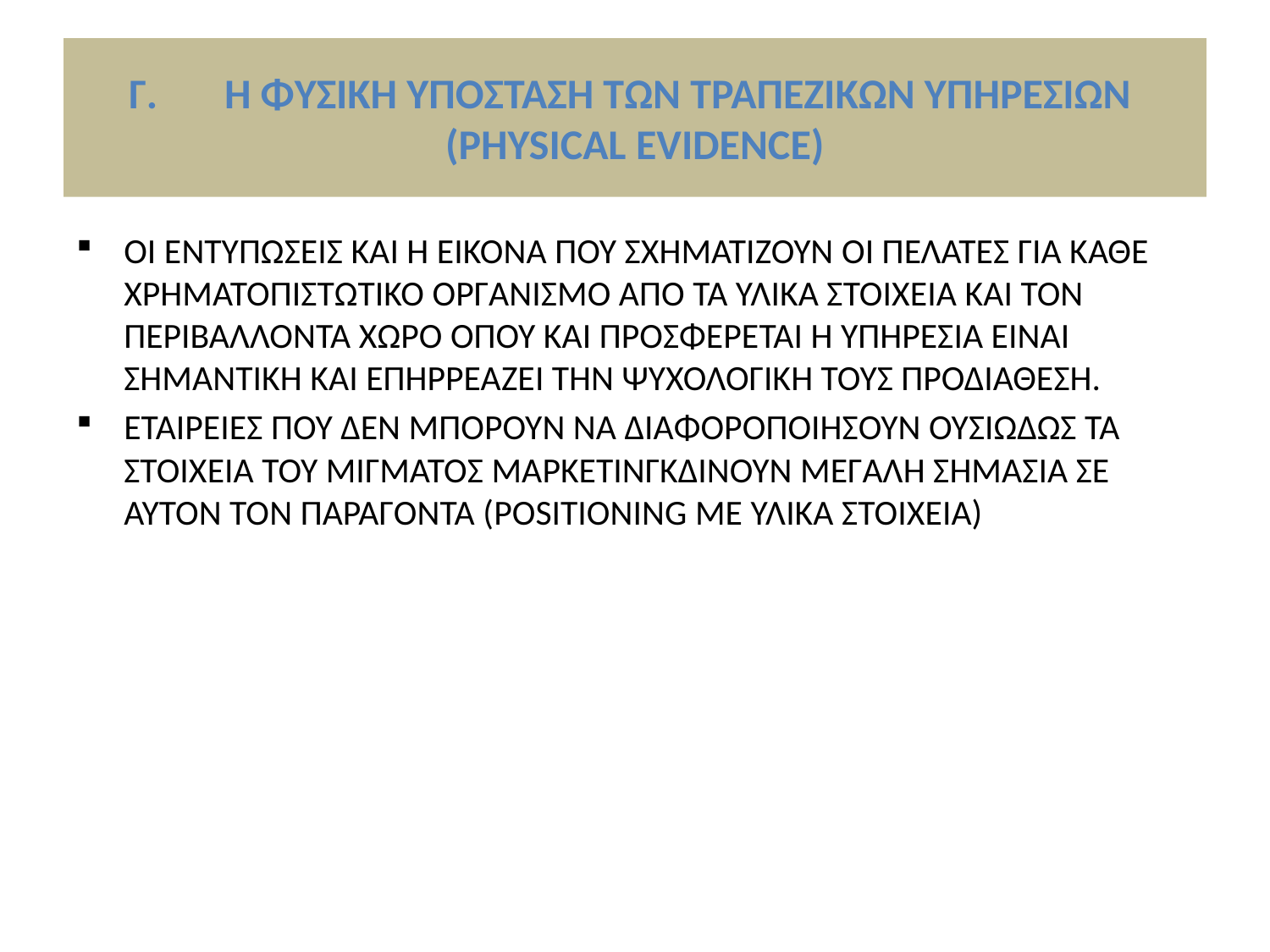

# Γ.       Η ΦΥΣΙΚΗ ΥΠΟΣΤΑΣΗ ΤΩΝ ΤΡΑΠΕΖΙΚΩΝ ΥΠΗΡΕΣΙΩΝ  (PHYSICAL EVIDENCE)
ΟΙ ΕΝΤΥΠΩΣΕΙΣ ΚΑΙ Η ΕΙΚΟΝΑ ΠΟΥ ΣΧΗΜΑΤΙΖΟΥΝ ΟΙ ΠΕΛΑΤΕΣ ΓΙΑ ΚΑΘΕ ΧΡΗΜΑΤΟΠΙΣΤΩΤΙΚΟ ΟΡΓΑΝΙΣΜΟ ΑΠΟ ΤΑ ΥΛΙΚΑ ΣΤΟΙΧΕΙΑ ΚΑΙ ΤΟΝ ΠΕΡΙΒΑΛΛΟΝΤΑ ΧΩΡΟ ΟΠΟΥ ΚΑΙ ΠΡΟΣΦΕΡΕΤΑΙ Η ΥΠΗΡΕΣΙΑ ΕΙΝΑΙ ΣΗΜΑΝΤΙΚΗ ΚΑΙ ΕΠΗΡΡΕΑΖΕΙ ΤΗΝ ΨΥΧΟΛΟΓΙΚΗ ΤΟΥΣ ΠΡΟΔΙΑΘΕΣΗ.
ΕΤΑΙΡΕΙΕΣ ΠΟΥ ΔΕΝ ΜΠΟΡΟΥΝ ΝΑ ΔΙΑΦΟΡΟΠΟΙΗΣΟΥΝ ΟΥΣΙΩΔΩΣ ΤΑ ΣΤΟΙΧΕΙΑ ΤΟΥ ΜΙΓΜΑΤΟΣ ΜΑΡΚΕΤΙΝΓΚΔΙΝΟΥΝ ΜΕΓΑΛΗ ΣΗΜΑΣΙΑ ΣΕ ΑΥΤΌΝ ΤΟΝ ΠΑΡΑΓΟΝΤΑ (POSITIONING ΜΕ ΥΛΙΚΑ ΣΤΟΙΧΕΙΑ)